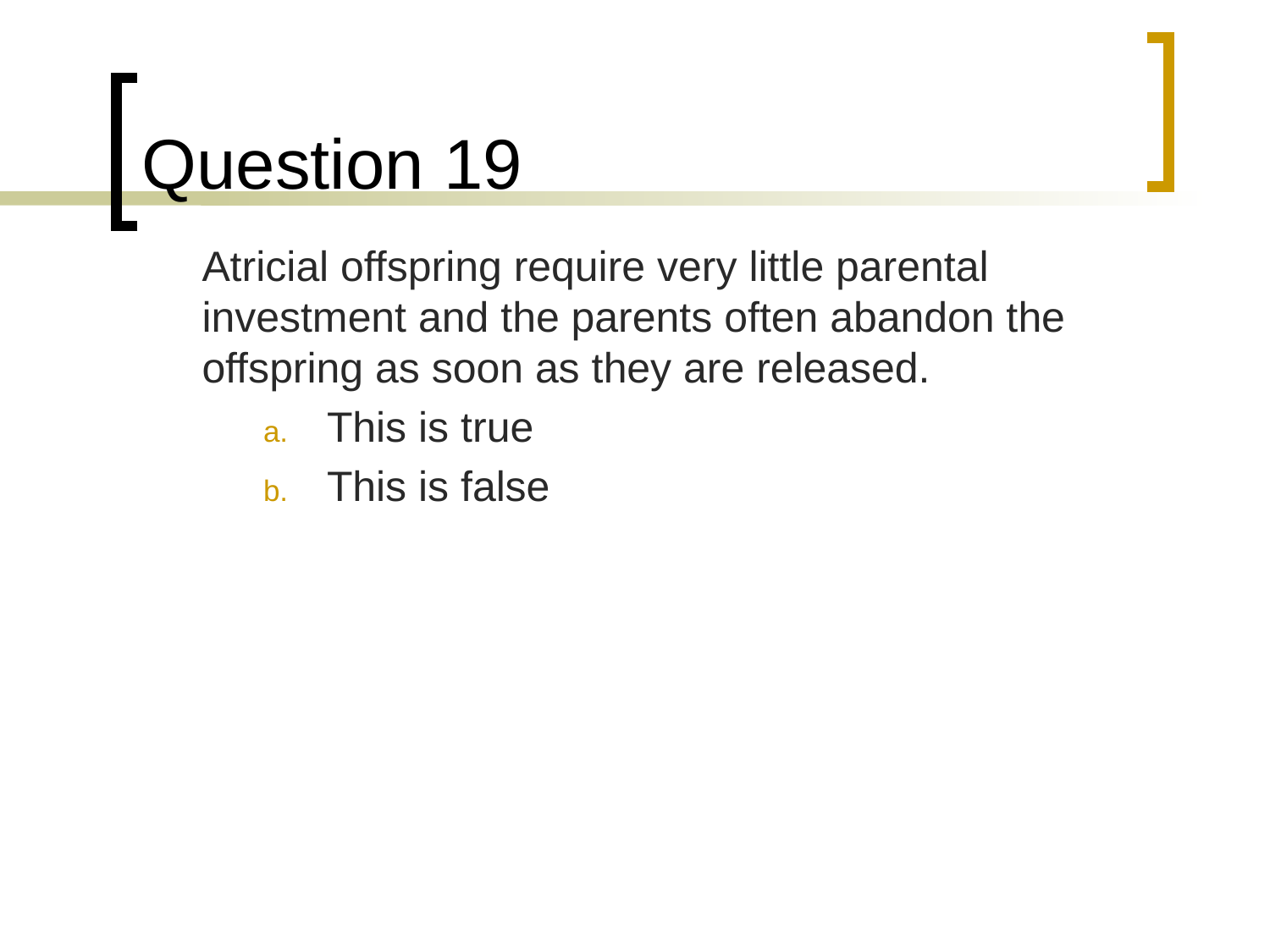

# Question 19
	Atricial offspring require very little parental investment and the parents often abandon the offspring as soon as they are released.
This is true
This is false